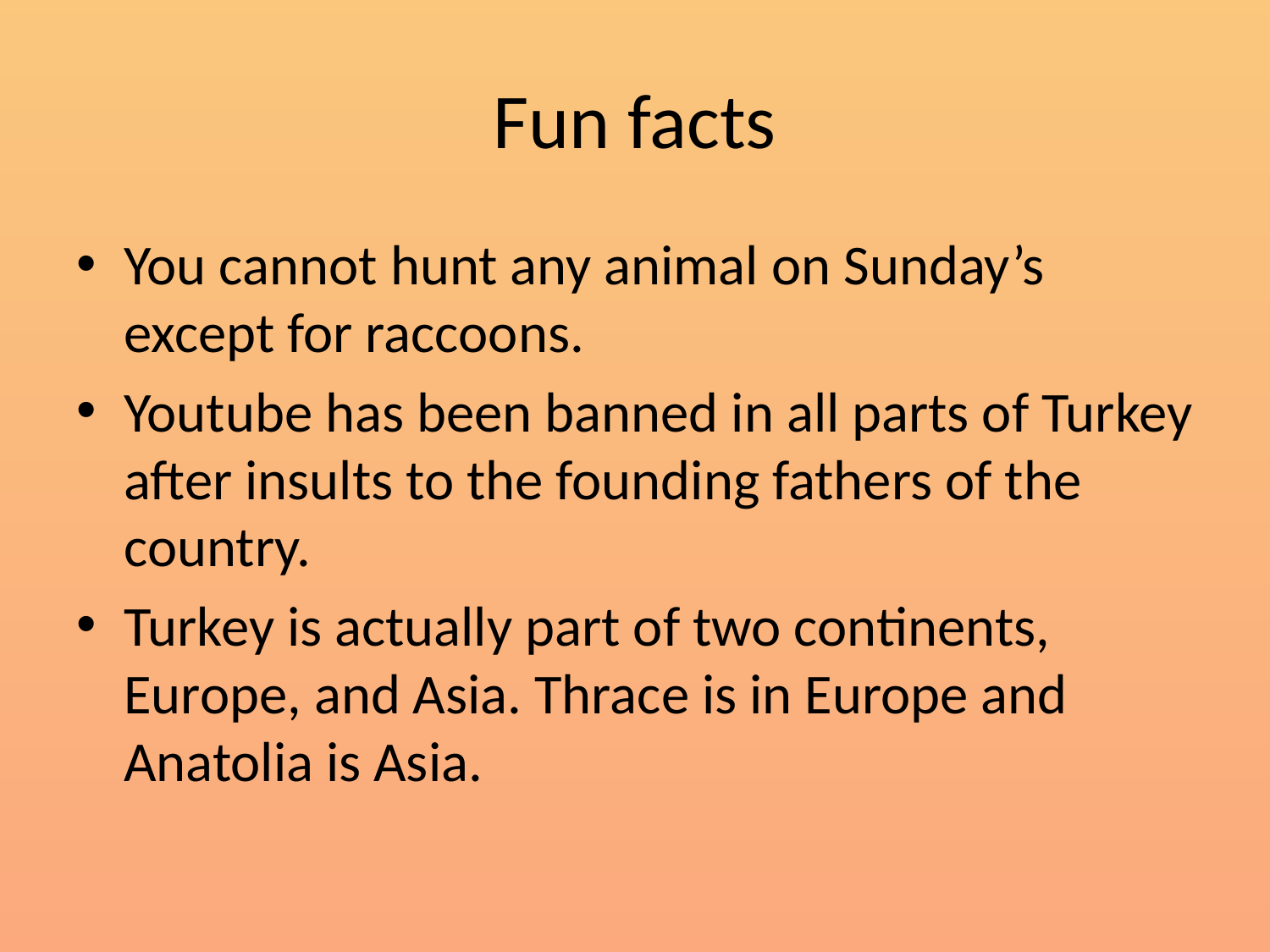

# Fun facts
You cannot hunt any animal on Sunday’s except for raccoons.
Youtube has been banned in all parts of Turkey after insults to the founding fathers of the country.
Turkey is actually part of two continents, Europe, and Asia. Thrace is in Europe and Anatolia is Asia.